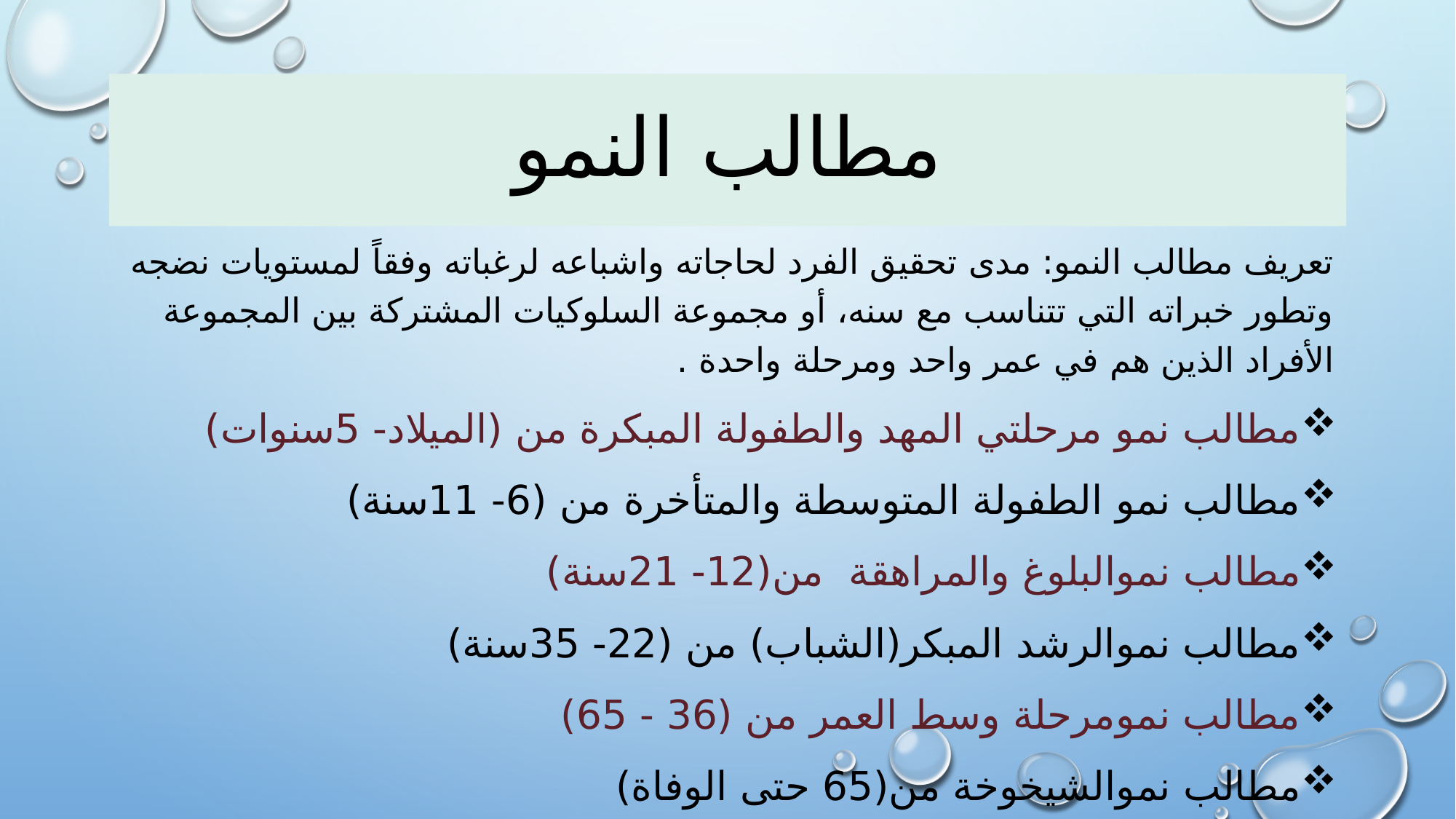

# مطالب النمو
تعريف مطالب النمو: مدى تحقيق الفرد لحاجاته واشباعه لرغباته وفقاً لمستويات نضجه وتطور خبراته التي تتناسب مع سنه، أو مجموعة السلوكيات المشتركة بين المجموعة الأفراد الذين هم في عمر واحد ومرحلة واحدة .
مطالب نمو مرحلتي المهد والطفولة المبكرة من (الميلاد- 5سنوات)
مطالب نمو الطفولة المتوسطة والمتأخرة من (6- 11سنة)
مطالب نموالبلوغ والمراهقة  من(12- 21سنة)
مطالب نموالرشد المبكر(الشباب) من (22- 35سنة)
مطالب نمومرحلة وسط العمر من (36 - 65)
مطالب نموالشيخوخة من(65 حتى الوفاة)